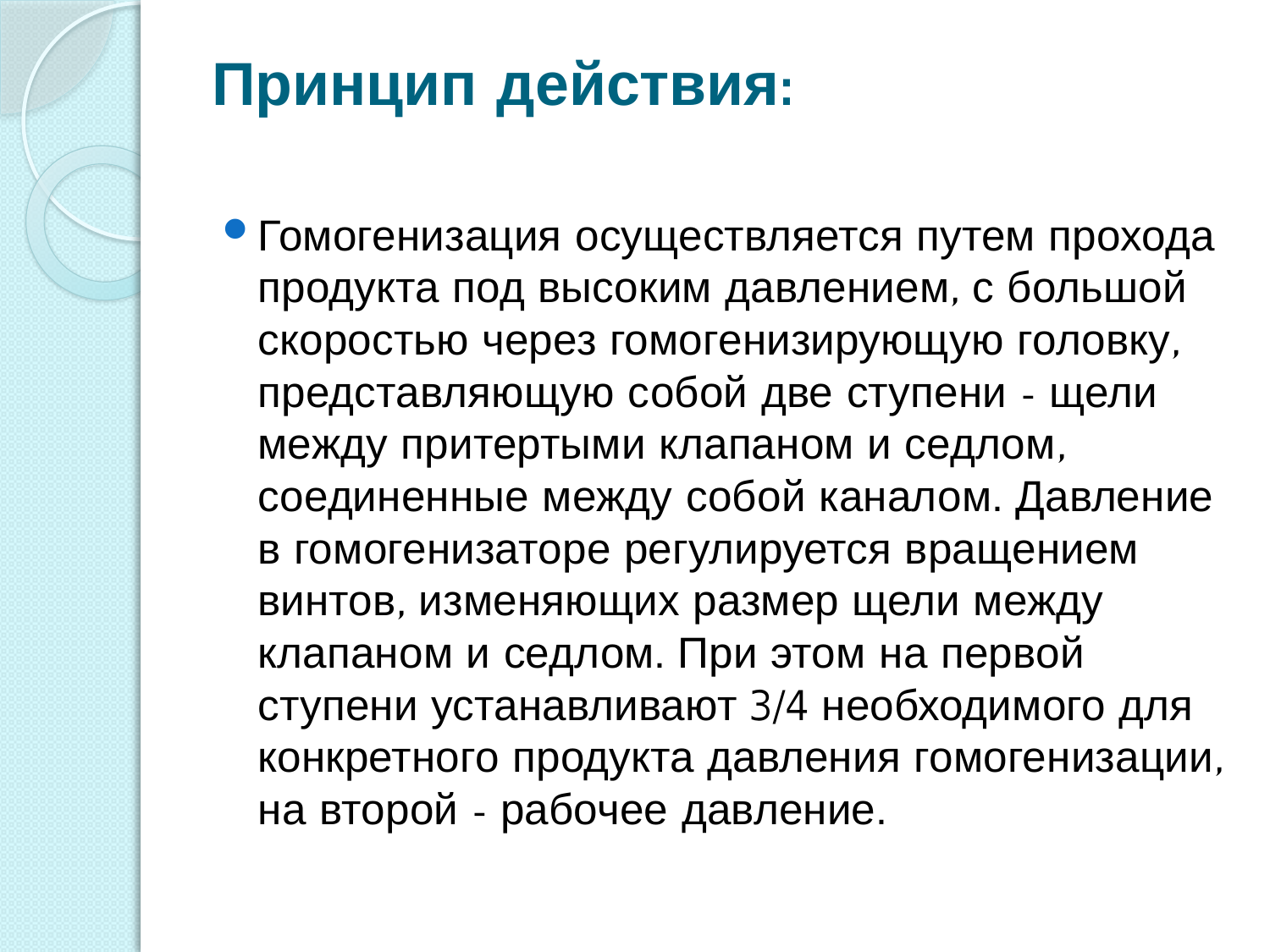

# Принцип действия:
Гомогенизация осуществляется путем прохода продукта под высоким давлением, с большой скоростью через гомогенизирующую головку, представляющую собой две ступени - щели между притертыми клапаном и седлом, соединенные между собой каналом. Давление в гомогенизаторе регулируется вращением винтов, изменяющих размер щели между клапаном и седлом. При этом на первой ступени устанавливают 3/4 необходимого для конкретного продукта давления гомогенизации, на второй - рабочее давление.